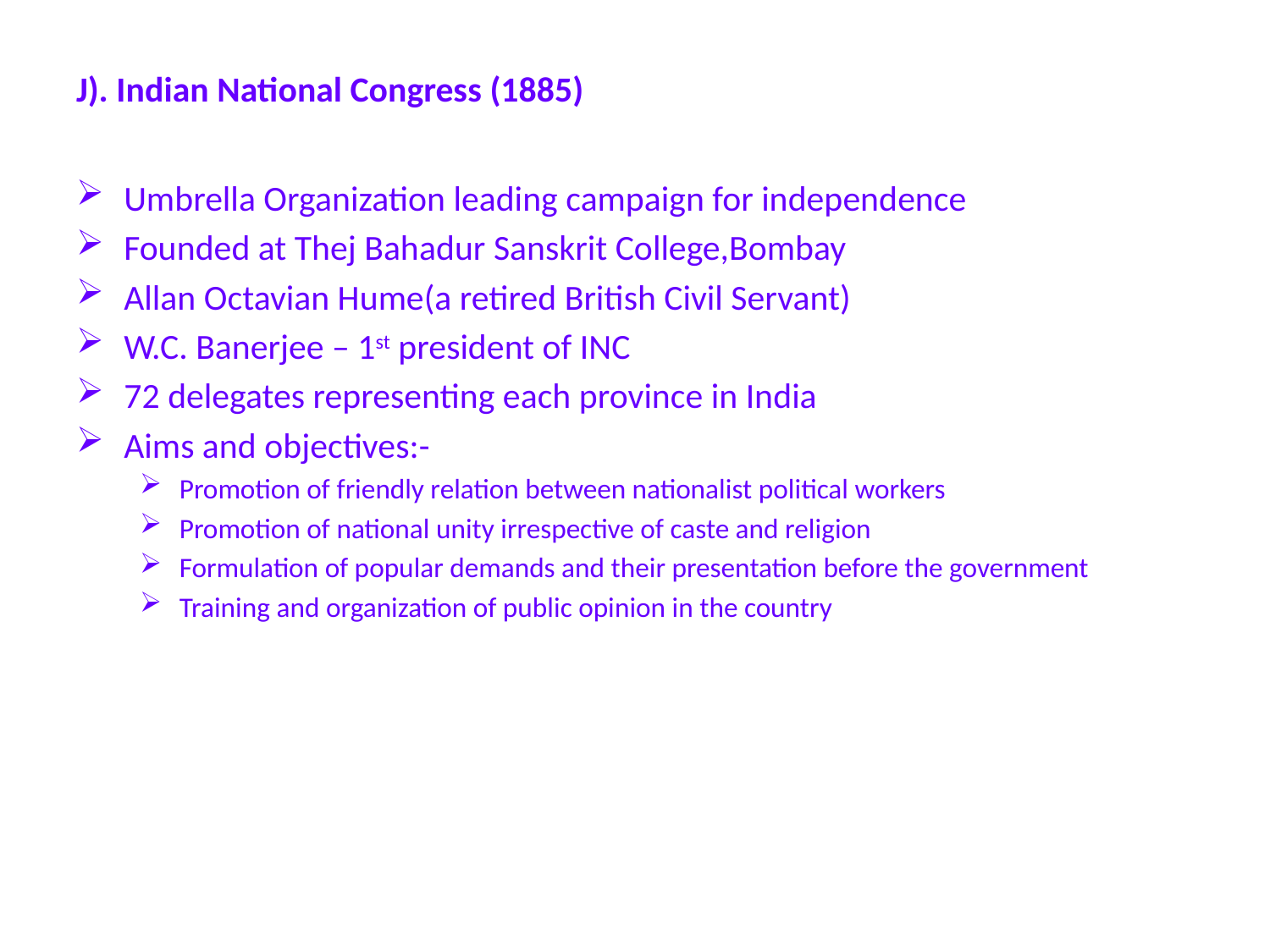

# J). Indian National Congress (1885)
Umbrella Organization leading campaign for independence
Founded at Thej Bahadur Sanskrit College,Bombay
Allan Octavian Hume(a retired British Civil Servant)
W.C. Banerjee – 1st president of INC
72 delegates representing each province in India
Aims and objectives:-
Promotion of friendly relation between nationalist political workers
Promotion of national unity irrespective of caste and religion
Formulation of popular demands and their presentation before the government
Training and organization of public opinion in the country